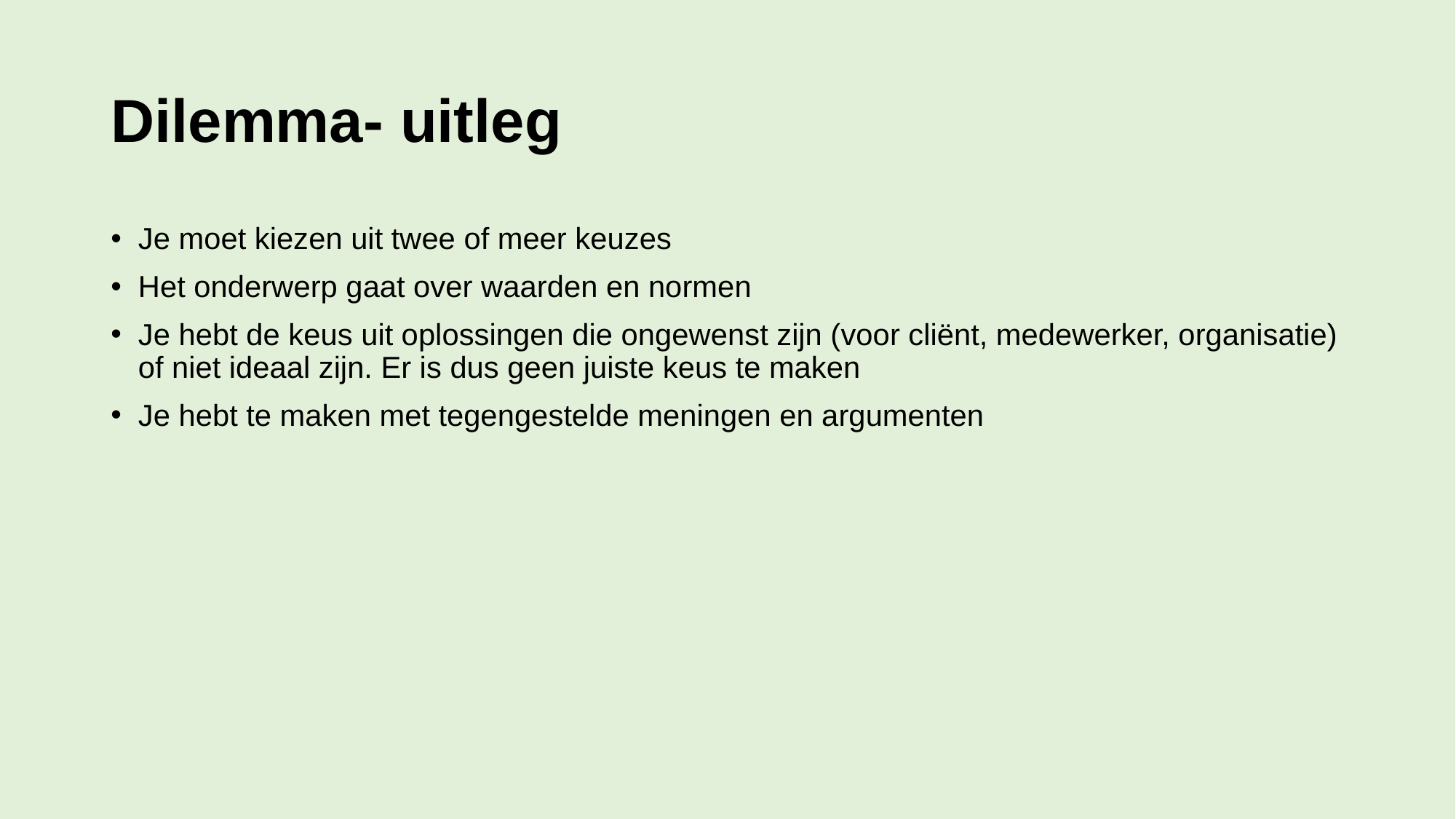

# Dilemma- uitleg
Je moet kiezen uit twee of meer keuzes
Het onderwerp gaat over waarden en normen
Je hebt de keus uit oplossingen die ongewenst zijn (voor cliënt, medewerker, organisatie) of niet ideaal zijn. Er is dus geen juiste keus te maken
Je hebt te maken met tegengestelde meningen en argumenten